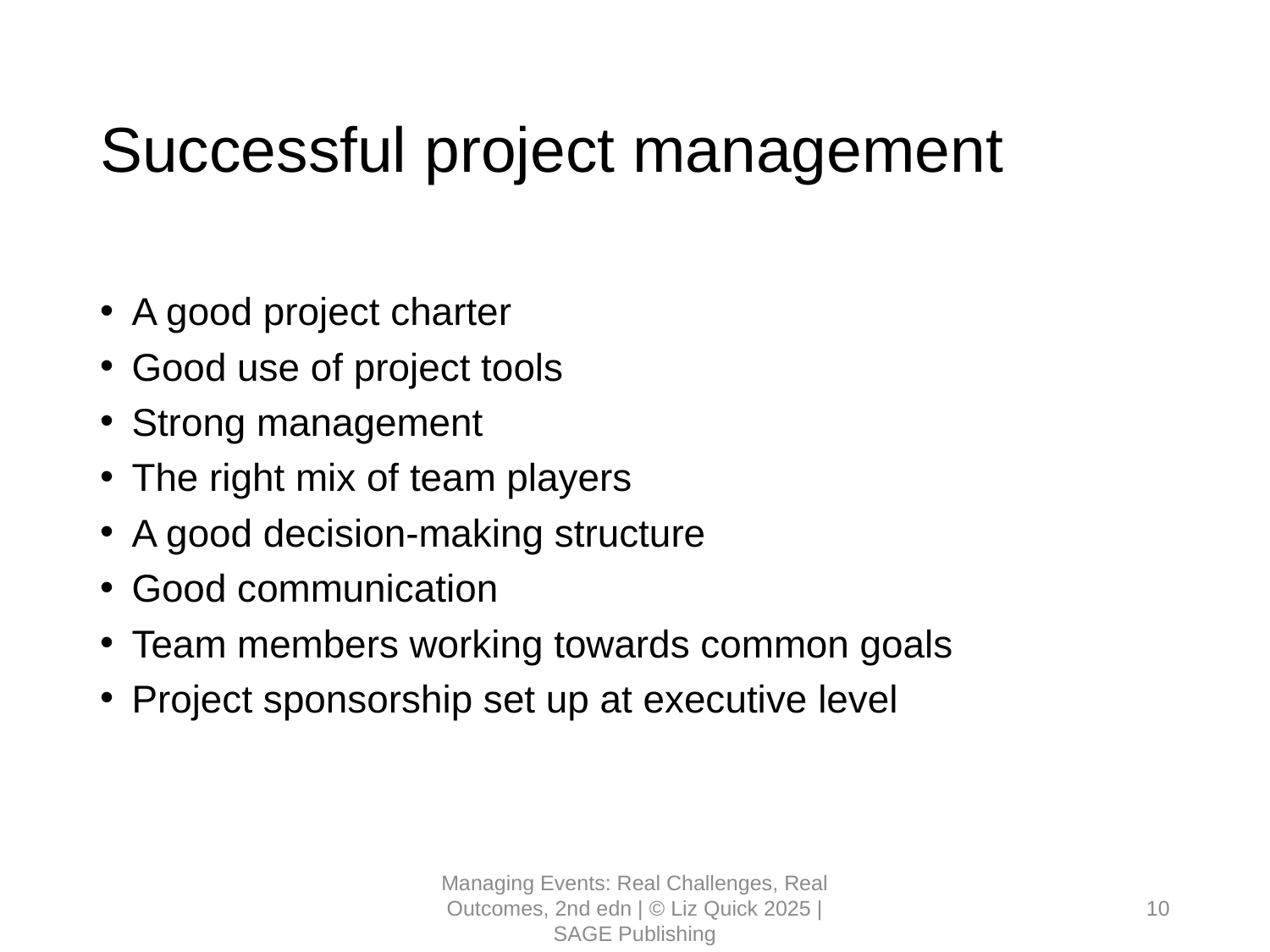

# Successful project management
A good project charter
Good use of project tools
Strong management
The right mix of team players
A good decision-making structure
Good communication
Team members working towards common goals
Project sponsorship set up at executive level
Managing Events: Real Challenges, Real Outcomes, 2nd edn | © Liz Quick 2025 | SAGE Publishing
10